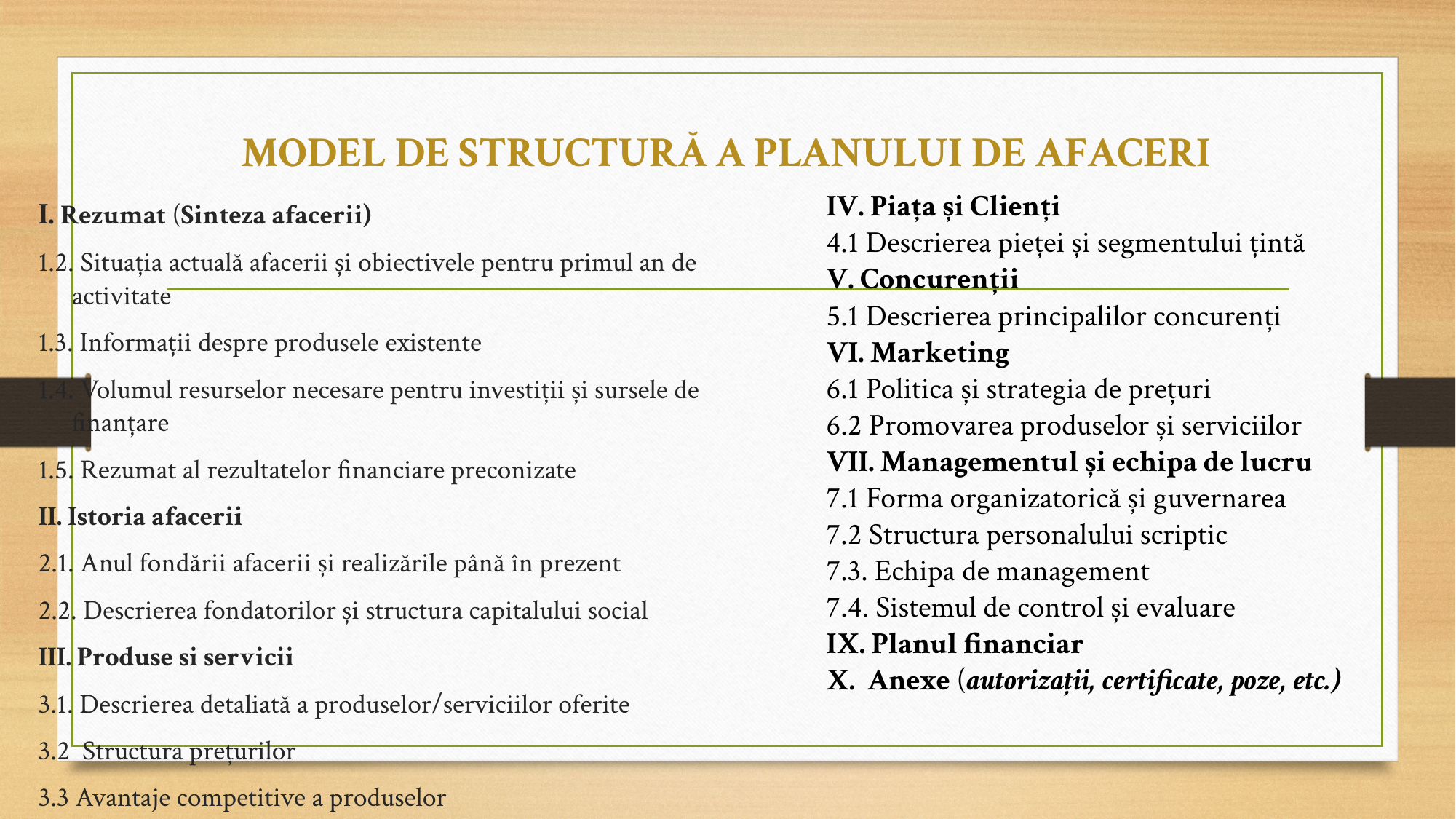

# MODEL DE STRUCTURĂ A PLANULUI DE AFACERI
IV. Piața și Clienți
4.1 Descrierea pieței și segmentului țintă
V. Concurenții
5.1 Descrierea principalilor concurenți
VI. Marketing
6.1 Politica și strategia de prețuri
6.2 Promovarea produselor și serviciilor
VII. Managementul și echipa de lucru
7.1 Forma organizatorică și guvernarea
7.2 Structura personalului scriptic
7.3. Echipa de management
7.4. Sistemul de control și evaluare
IX. Planul financiar
X.  Anexe (autorizații, certificate, poze, etc.)
I. Rezumat (Sinteza afacerii)
1.2. Situația actuală afacerii și obiectivele pentru primul an de activitate
1.3. Informații despre produsele existente
1.4. Volumul resurselor necesare pentru investiții și sursele de finanțare
1.5. Rezumat al rezultatelor financiare preconizate
II. Istoria afacerii
2.1. Anul fondării afacerii și realizările până în prezent
2.2. Descrierea fondatorilor și structura capitalului social
III. Produse si servicii
3.1. Descrierea detaliată a produselor/serviciilor oferite
3.2  Structura prețurilor
3.3 Avantaje competitive a produselor